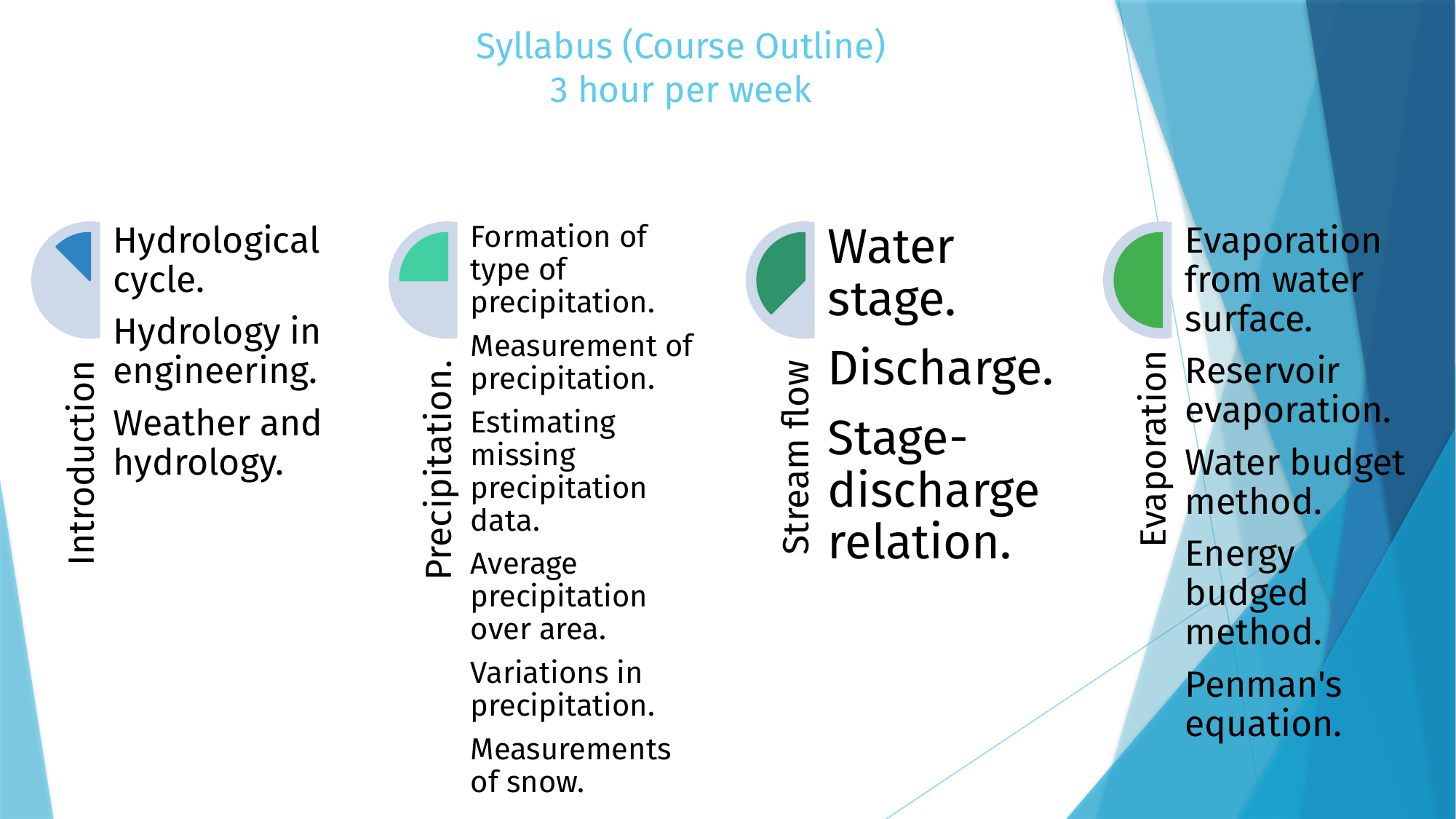

# Syllabus (Course Outline) 3 hour per week
Introduction
Hydrological cycle.
Hydrology in engineering.
Weather and hydrology.
Precipitation.
Formation of type of precipitation.
Measurement of precipitation.
Estimating missing precipitation data.
Average precipitation over area.
Variations in precipitation.
Measurements of snow.
Stream flow
Water stage.
Discharge.
Stage-discharge relation.
Evaporation
Evaporation from water surface.
Reservoir evaporation.
Water budget method.
Energy budged method.
Penman's equation.